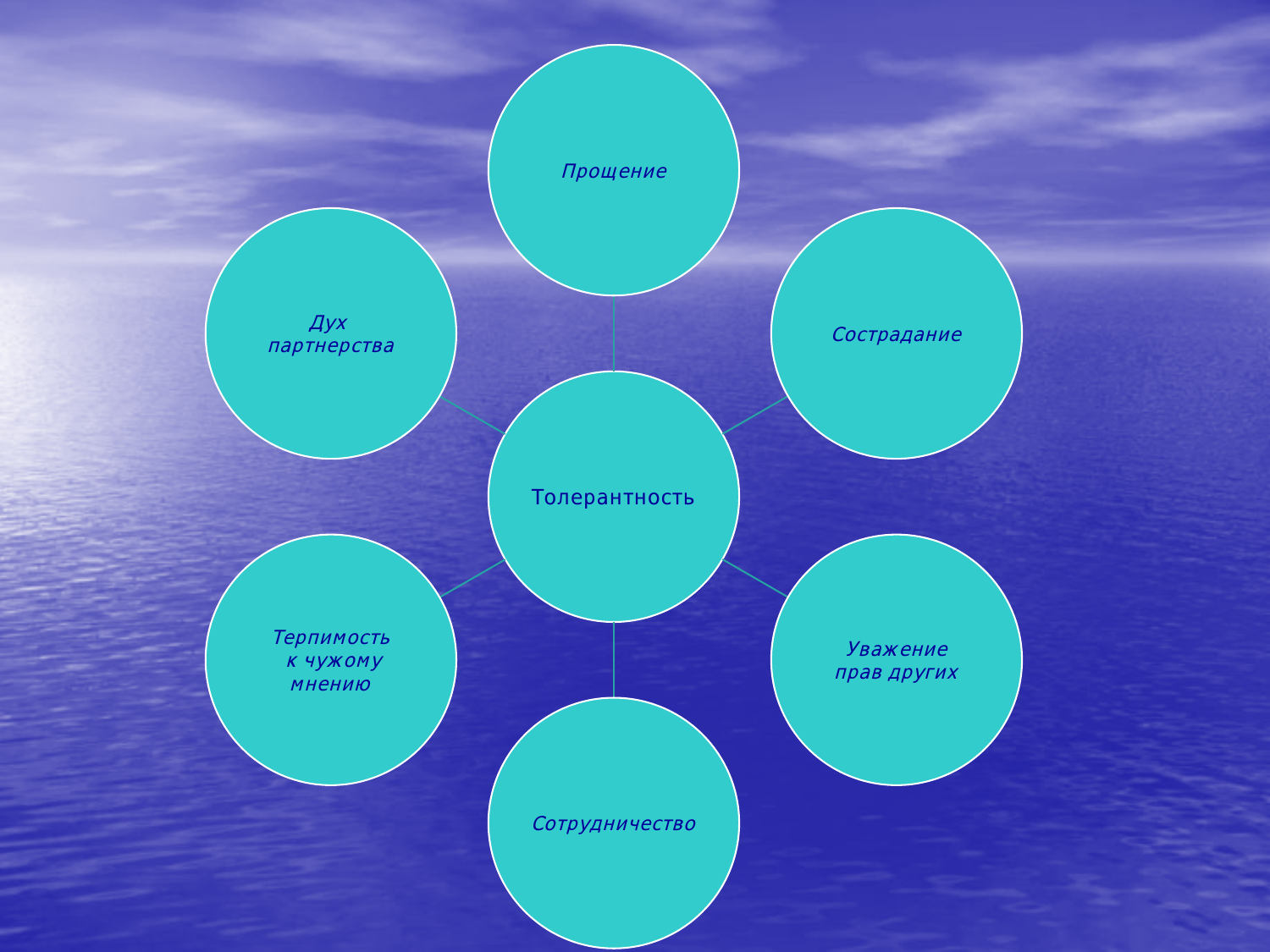

Толерантность

Прощение

Сострадание

Уважение
прав других

Сотрудничество

Терпимость
 к чужому
мнению

Дух
партнерства